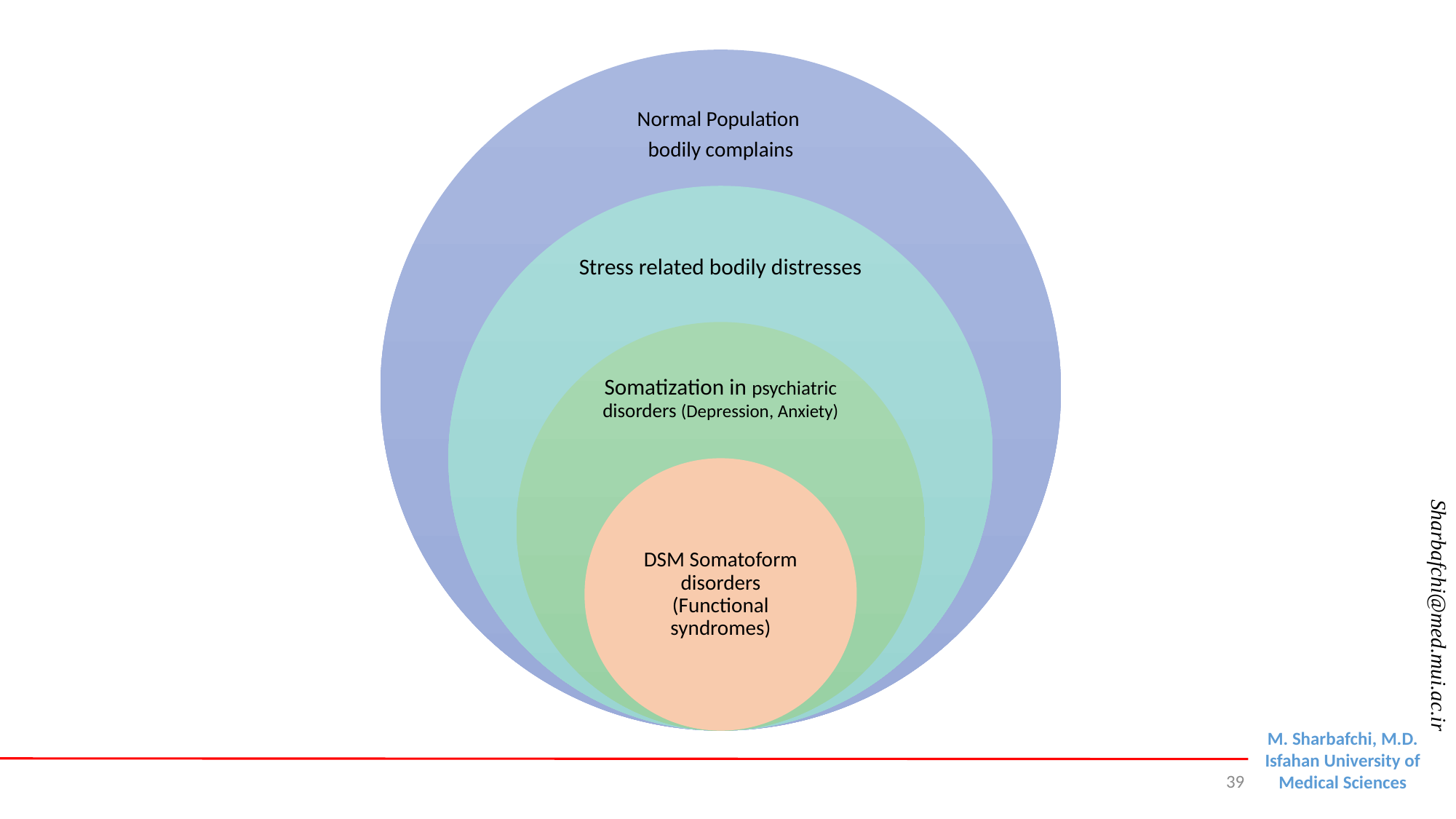

Normal Population
bodily complains
Stress related bodily distresses
Somatization in psychiatric disorders (Depression, Anxiety)
DSM Somatoform disorders (Functional syndromes)
39